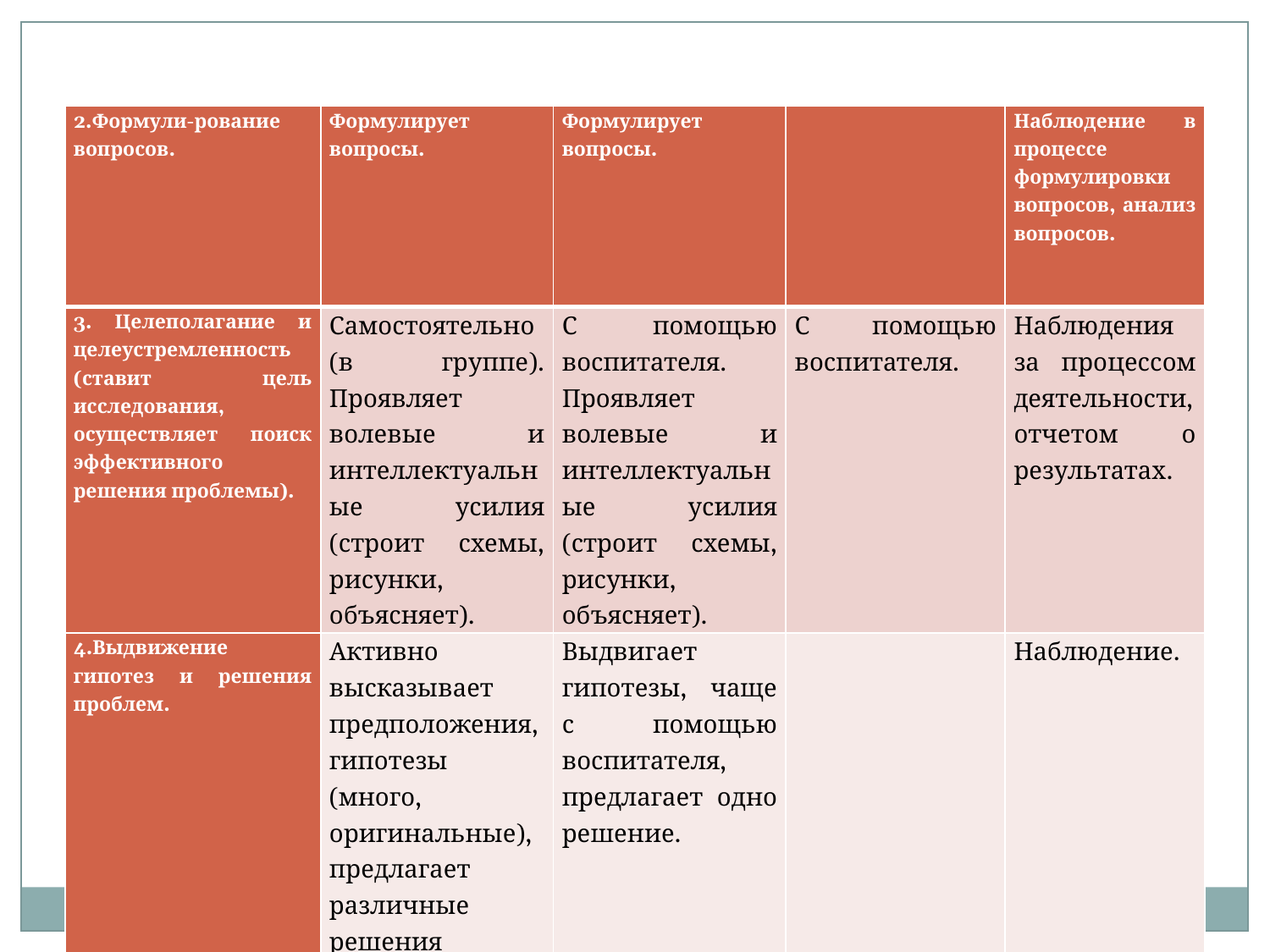

| 2.Формули-рование вопросов. | Формулирует вопросы. | Формулирует вопросы. |  | Наблюдение в процессе формулировки вопросов, анализ вопросов. |
| --- | --- | --- | --- | --- |
| 3. Целеполагание и целеустремленность (ставит цель исследования, осуществляет поиск эффективного решения проблемы). | Самостоятельно (в группе). Проявляет волевые и интеллектуальные усилия (строит схемы, рисунки, объясняет). | С помощью воспитателя. Проявляет волевые и интеллектуальные усилия (строит схемы, рисунки, объясняет). | С помощью воспитателя. | Наблюдения за процессом деятельности, отчетом о результатах. |
| 4.Выдвижение гипотез и решения проблем. | Активно высказывает предположения, гипотезы (много, оригинальные), предлагает различные решения (несколько вариантов). | Выдвигает гипотезы, чаще с помощью воспитателя, предлагает одно решение. |  | Наблюдение. |